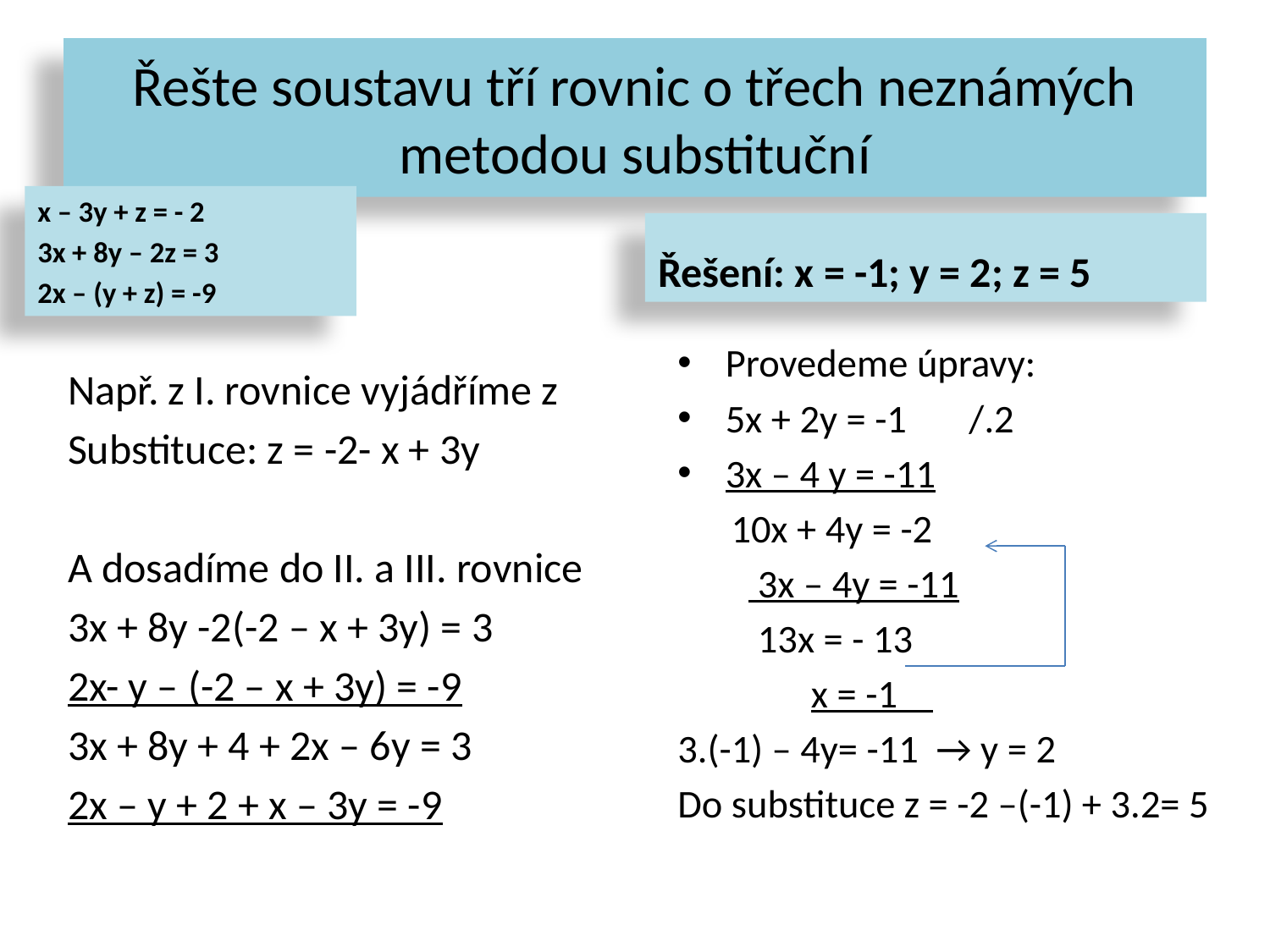

# Řešte soustavu tří rovnic o třech neznámých metodou substituční
x – 3y + z = - 2
3x + 8y – 2z = 3
2x – (y + z) = -9
Řešení: x = -1; y = 2; z = 5
Provedeme úpravy:
5x + 2y = -1       /.2
3x – 4 y = -11
      10x + 4y = -2
         3x – 4y = -11
         13x = - 13
               x = -1
3.(-1) – 4y= -11  → y = 2
Do substituce z = -2 –(-1) + 3.2= 5

Např. z I. rovnice vyjádříme z
Substituce: z = -2- x + 3y

A dosadíme do II. a III. rovnice
3x + 8y -2(-2 – x + 3y) = 3
2x- y – (-2 – x + 3y) = -9
3x + 8y + 4 + 2x – 6y = 3
2x – y + 2 + x – 3y = -9